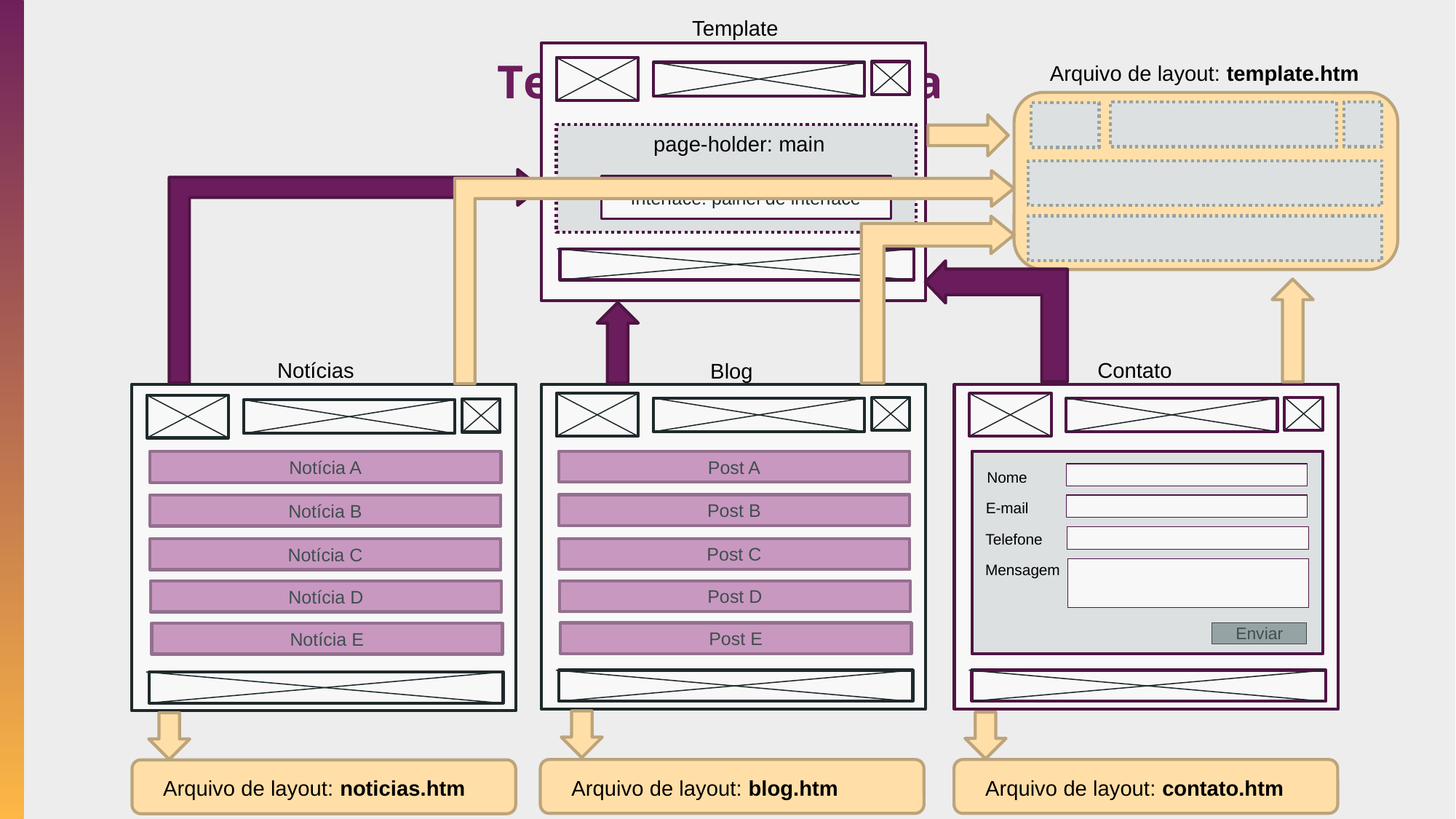

# Template de página
Template

page-holder: main

Arquivo de layout: template.htm

Interface: painel de interface

Notícias

Notícia A
Notícia B
Notícia C
Notícia D
Notícia E

Contato

Nome

E-mail

Telefone

Mensagem

Enviar

Blog

Post A
Post B
Post C
Post D
Post E

Arquivo de layout: blog.htm

Arquivo de layout: contato.htm

Arquivo de layout: noticias.htm